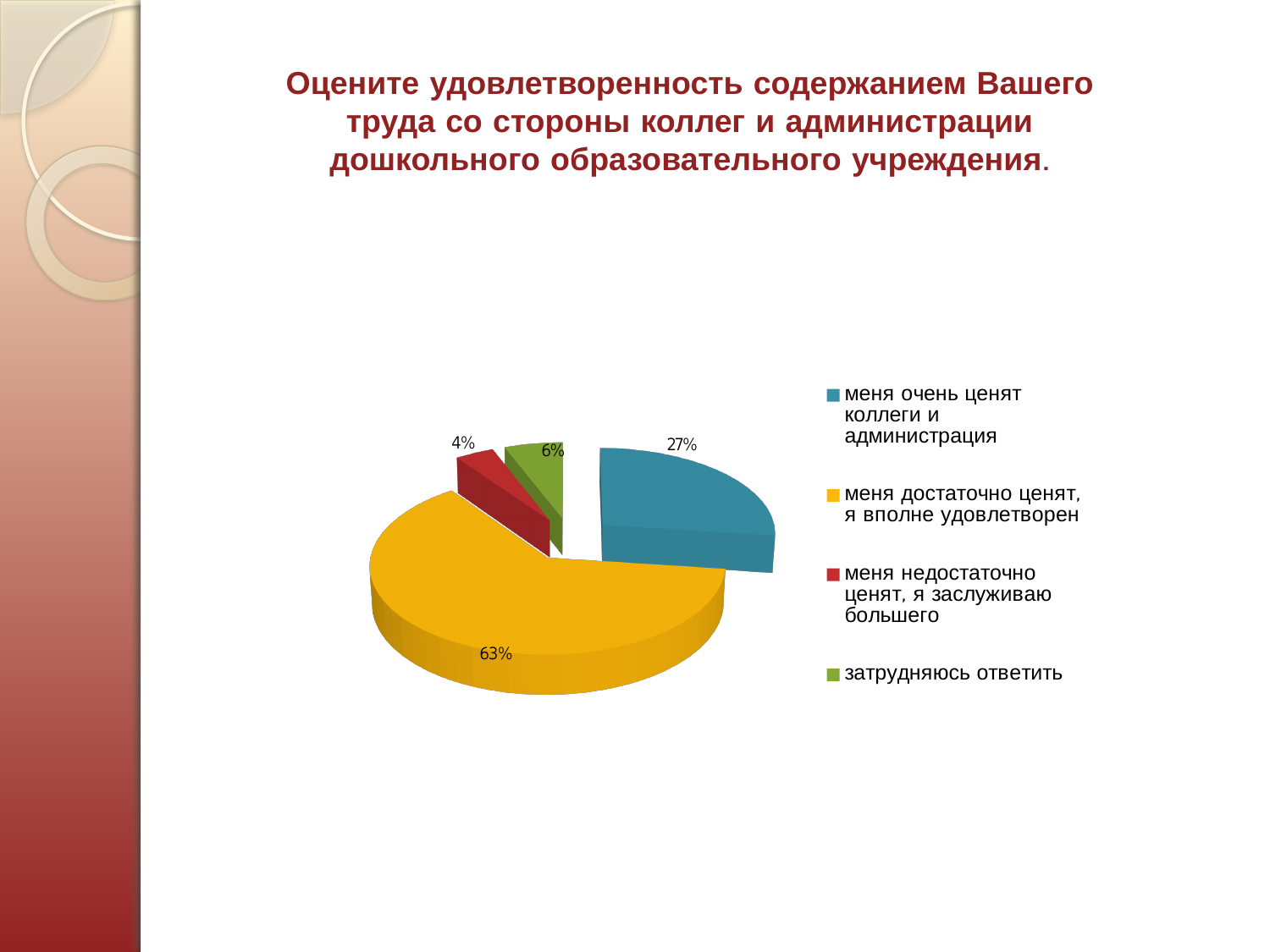

Оцените удовлетворенность содержанием Вашего труда со стороны коллег и администрации дошкольного образовательного учреждения.

[unsupported chart]